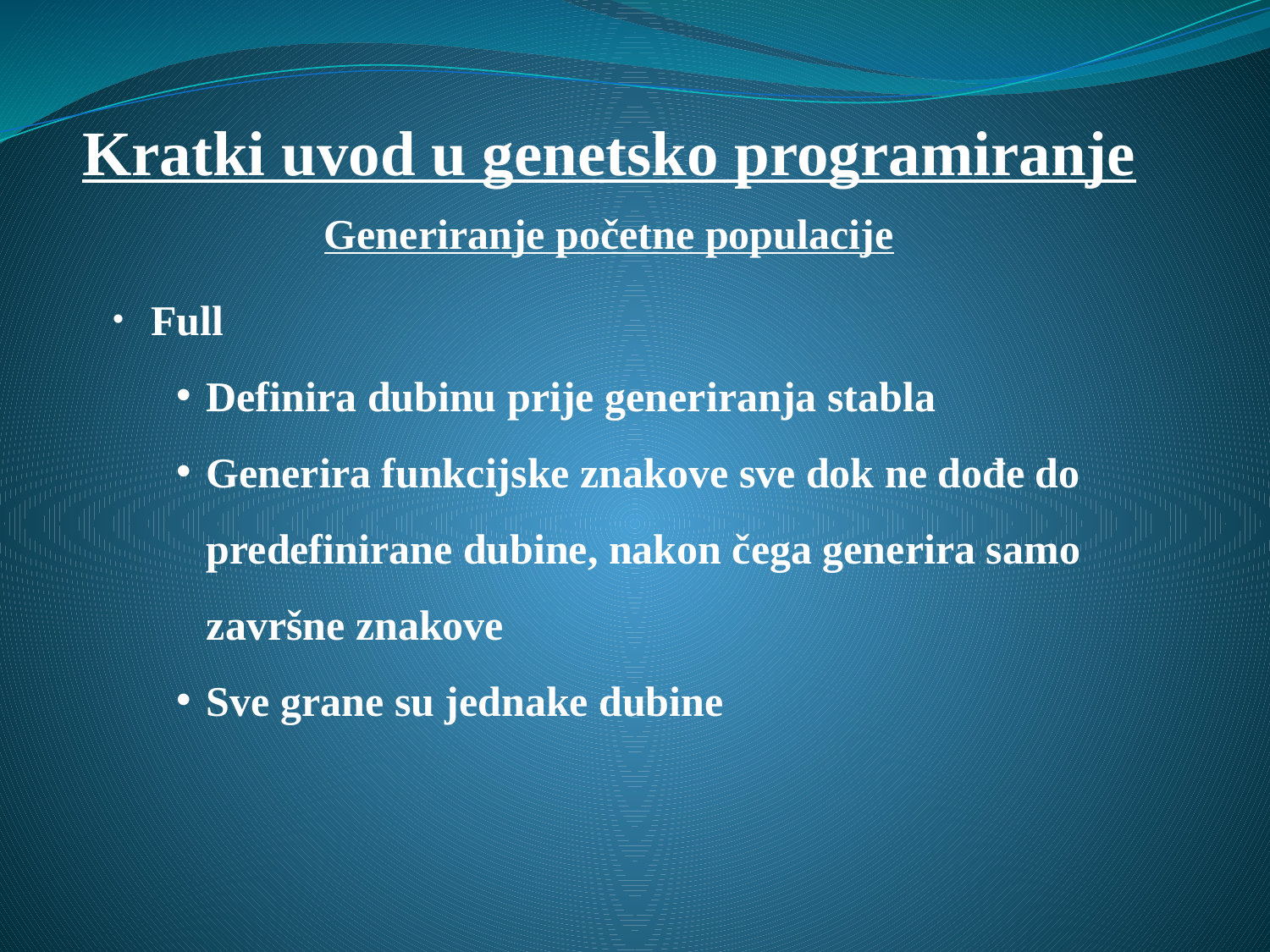

# Kratki uvod u genetsko programiranje
Generiranje početne populacije

 Full
Definira dubinu prije generiranja stabla
Generira funkcijske znakove sve dok ne dođe do predefinirane dubine, nakon čega generira samo završne znakove
Sve grane su jednake dubine